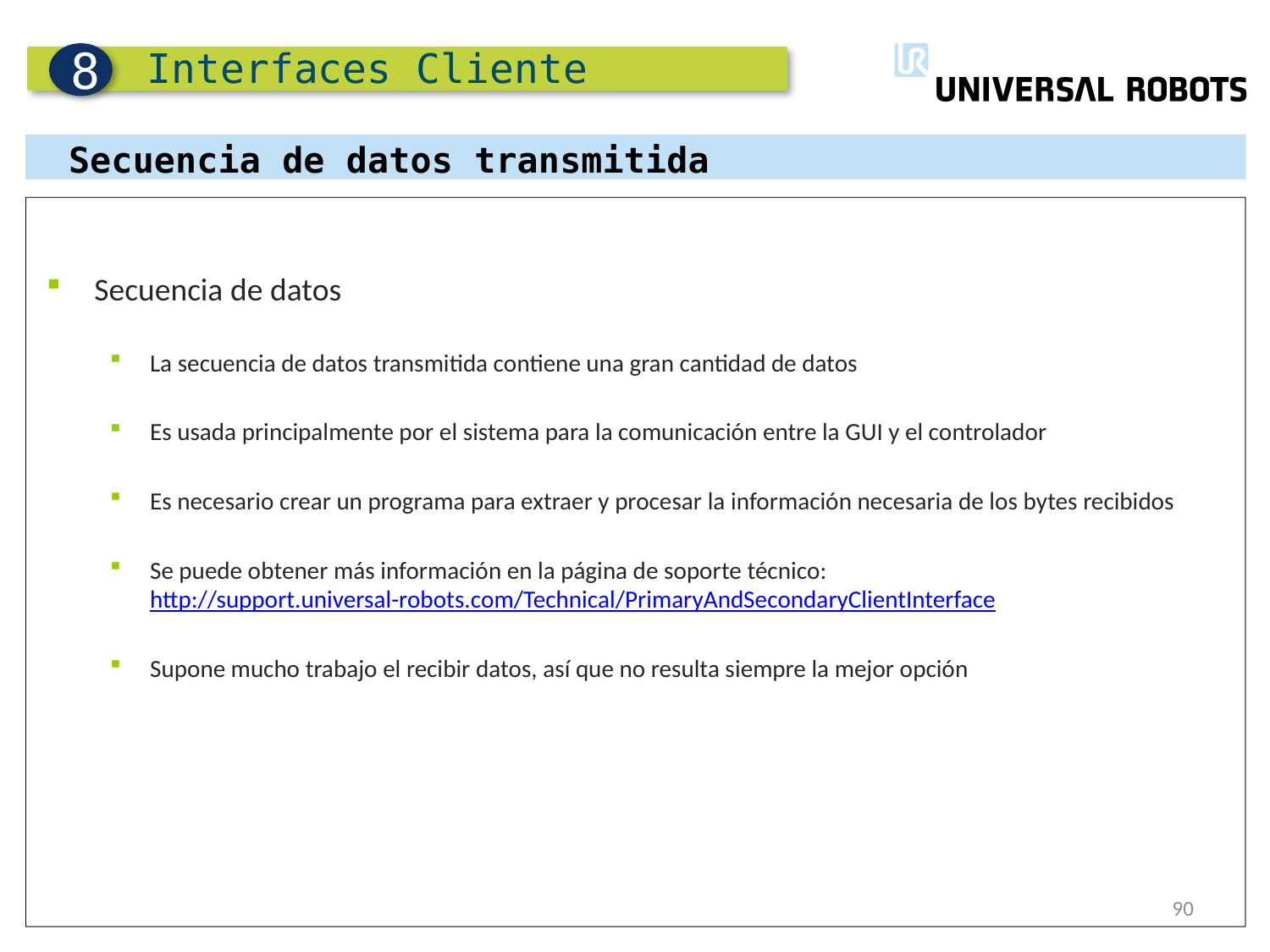

Interfaces Cliente

8
Secuencia de datos transmitida

Secuencia de datos

La secuencia de datos transmitida contiene una gran cantidad de datos

Es usada principalmente por el sistema para la comunicación entre la GUI y el controlador

Es necesario crear un programa para extraer y procesar la información necesaria de los bytes recibidos

Se puede obtener más información en la página de soporte técnico:                          http://support.universal-robots.com/Technical/PrimaryAndSecondaryClientInterface

Supone mucho trabajo el recibir datos, así que no resulta siempre la mejor opción

90